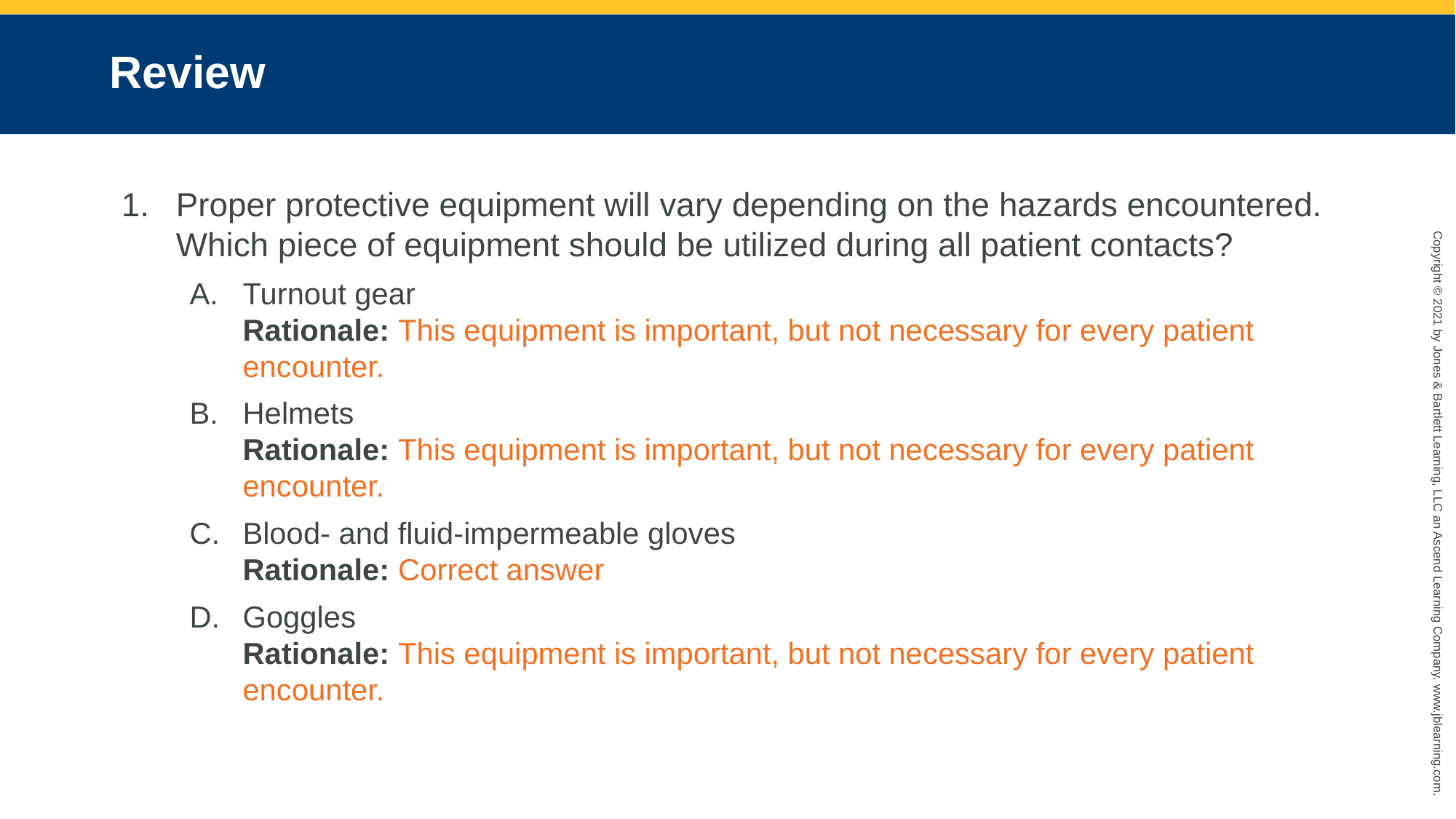

# Review
Proper protective equipment will vary depending on the hazards encountered. Which piece of equipment should be utilized during all patient contacts?
Turnout gear
Rationale: This equipment is important, but not necessary for every patient encounter.
Helmets
Rationale: This equipment is important, but not necessary for every patient encounter.
Blood- and fluid-impermeable gloves
Rationale: Correct answer
Goggles
Rationale: This equipment is important, but not necessary for every patient encounter.